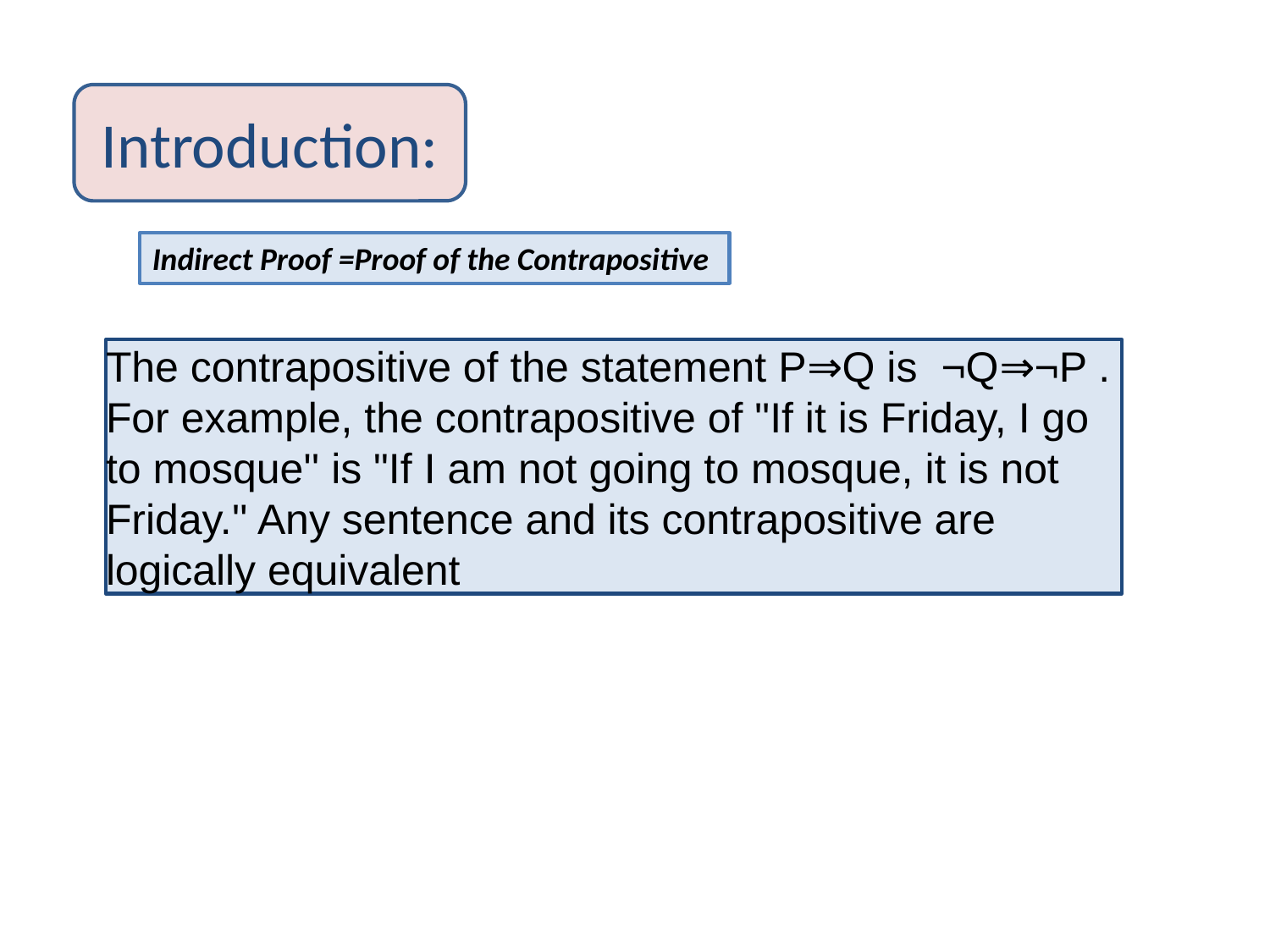

Introduction:
Indirect Proof =Proof of the Contrapositive
The contrapositive of the statement P⇒Q is  ¬Q⇒¬P . For example, the contrapositive of "If it is Friday, I go to mosque'' is "If I am not going to mosque, it is not Friday.'' Any sentence and its contrapositive are logically equivalent